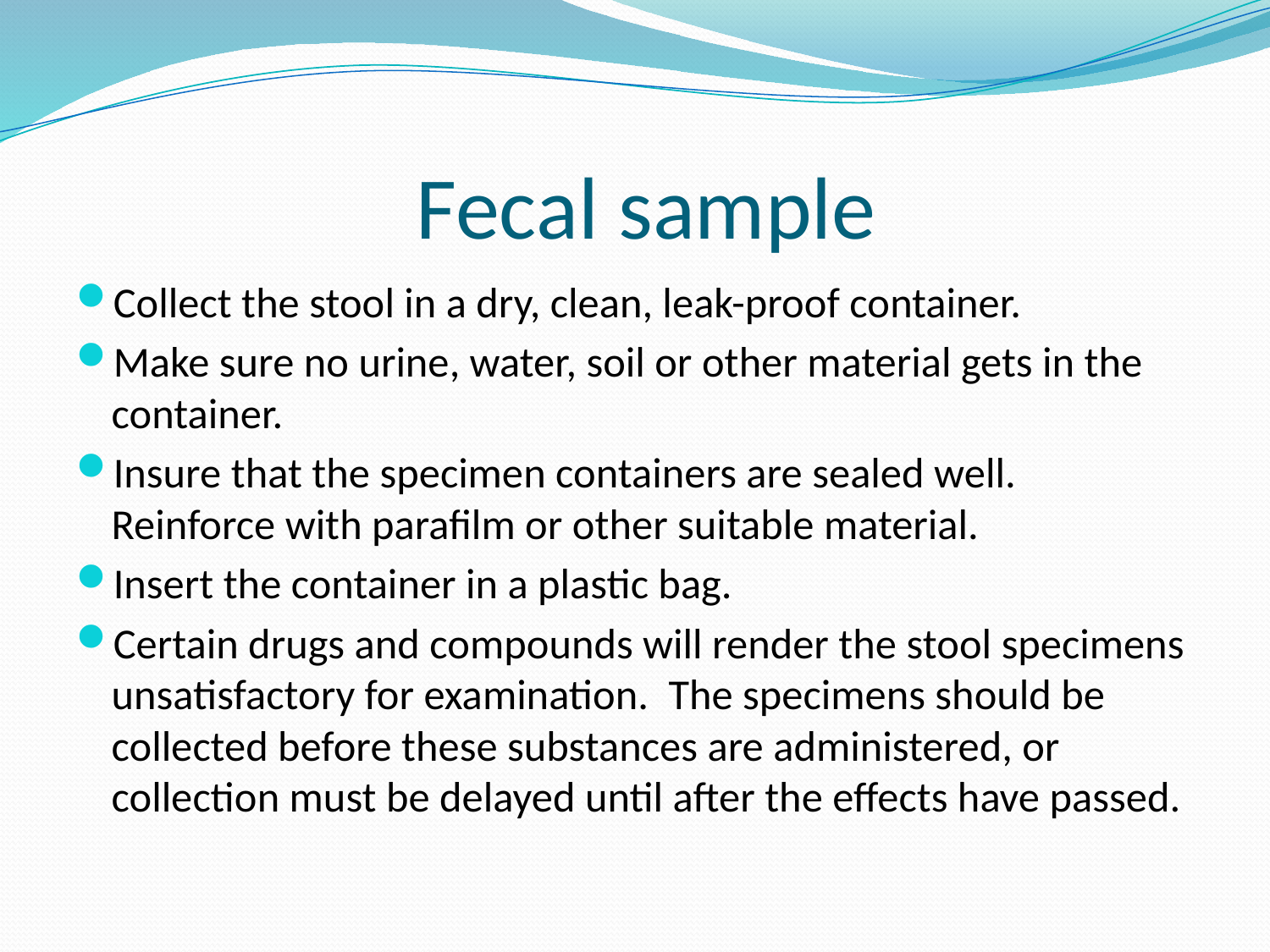

# Fecal sample
Collect the stool in a dry, clean, leak-proof container.
Make sure no urine, water, soil or other material gets in the container.
Insure that the specimen containers are sealed well.  Reinforce with parafilm or other suitable material.
Insert the container in a plastic bag.
Certain drugs and compounds will render the stool specimens unsatisfactory for examination.  The specimens should be collected before these substances are administered, or collection must be delayed until after the effects have passed.